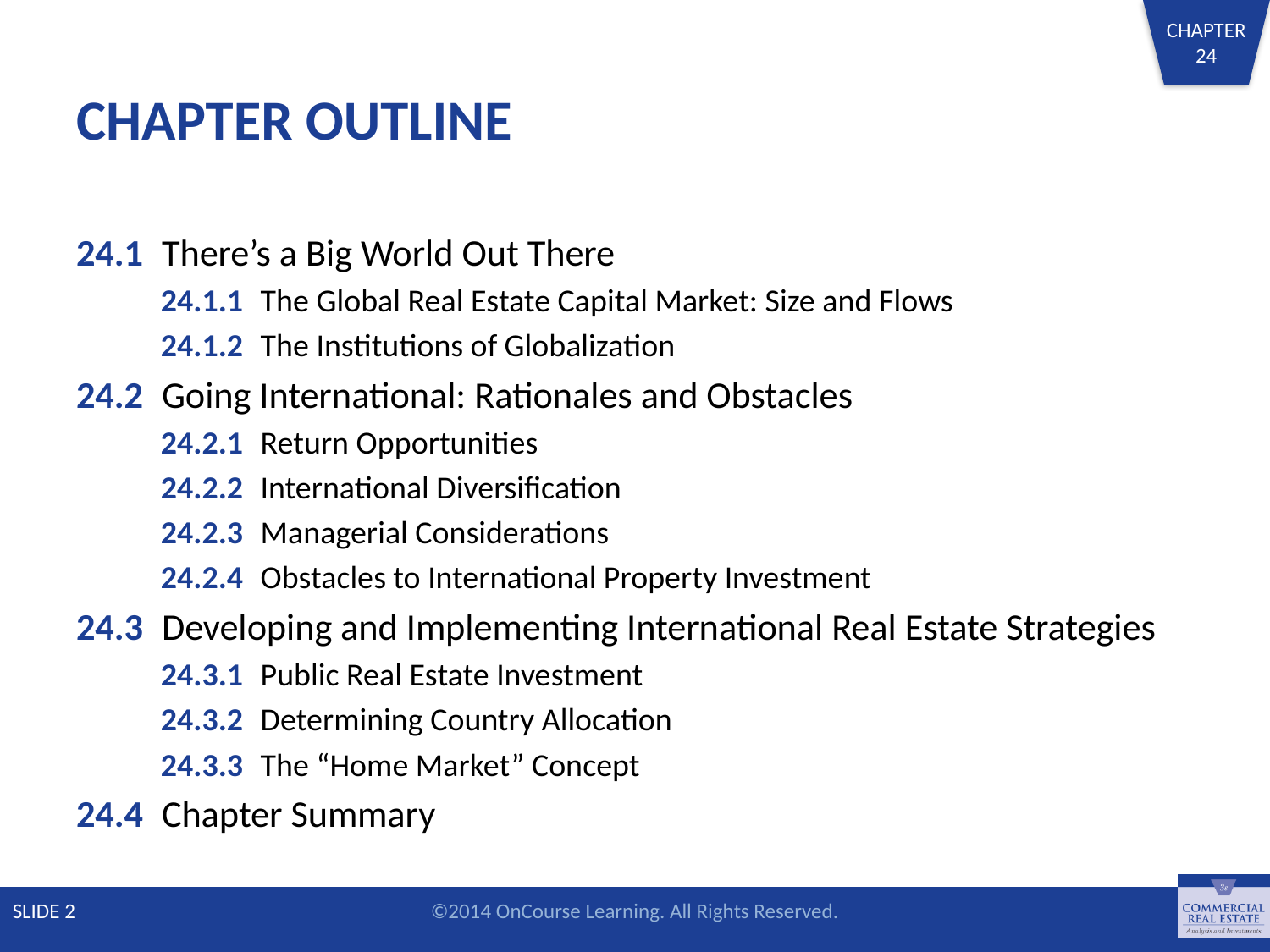

# CHAPTER OUTLINE
24.1 	There’s a Big World Out There
24.1.1 	The Global Real Estate Capital Market: Size and Flows
24.1.2 	The Institutions of Globalization
24.2 	Going International: Rationales and Obstacles
24.2.1 	Return Opportunities
24.2.2 	International Diversification
24.2.3 	Managerial Considerations
24.2.4 	Obstacles to International Property Investment
24.3 	Developing and Implementing International Real Estate Strategies
24.3.1 	Public Real Estate Investment
24.3.2 	Determining Country Allocation
24.3.3 	The “Home Market” Concept
24.4 	Chapter Summary
SLIDE 2